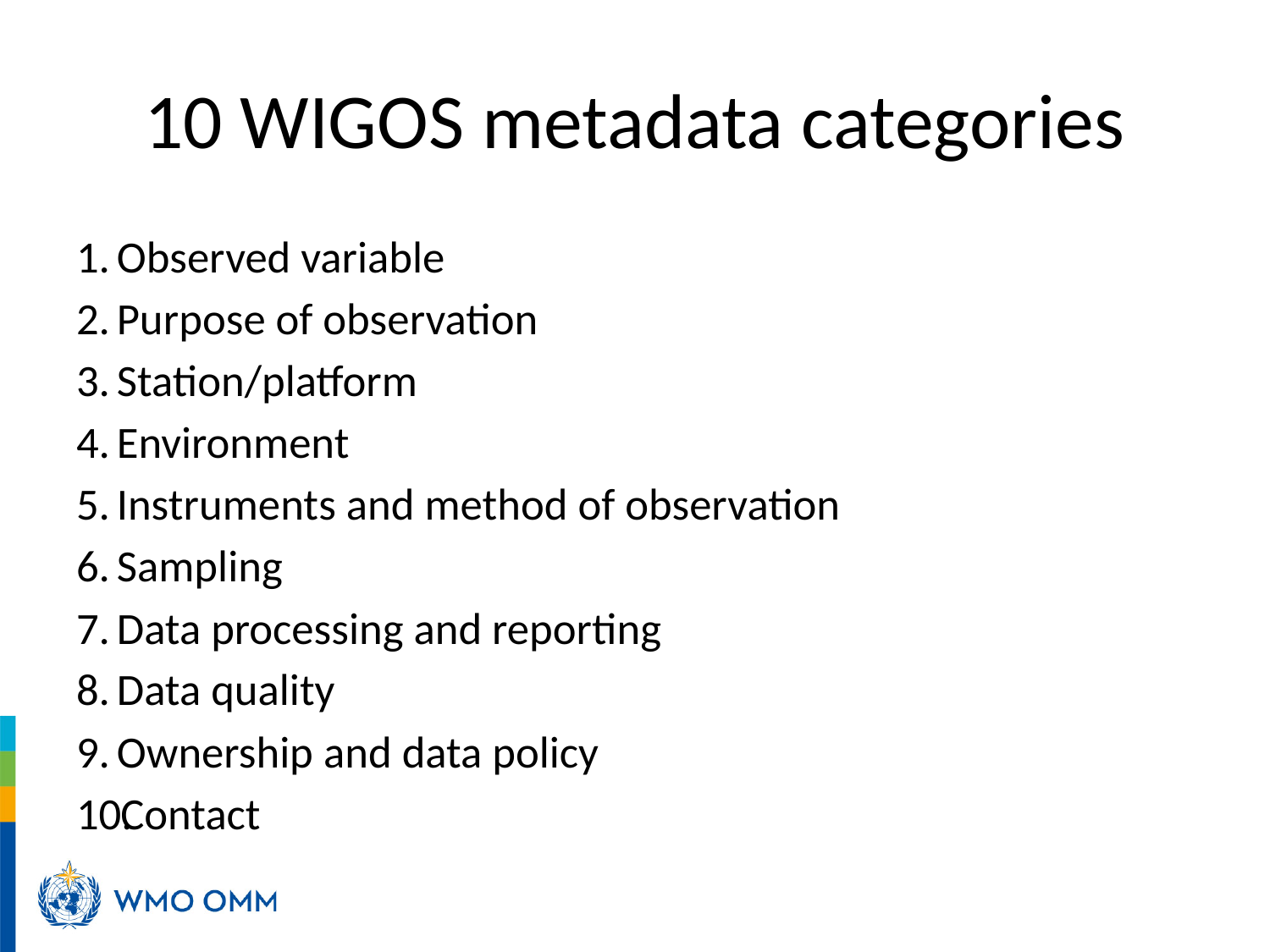

# 10 WIGOS metadata categories
Observed variable
Purpose of observation
Station/platform
Environment
Instruments and method of observation
Sampling
Data processing and reporting
Data quality
Ownership and data policy
Contact